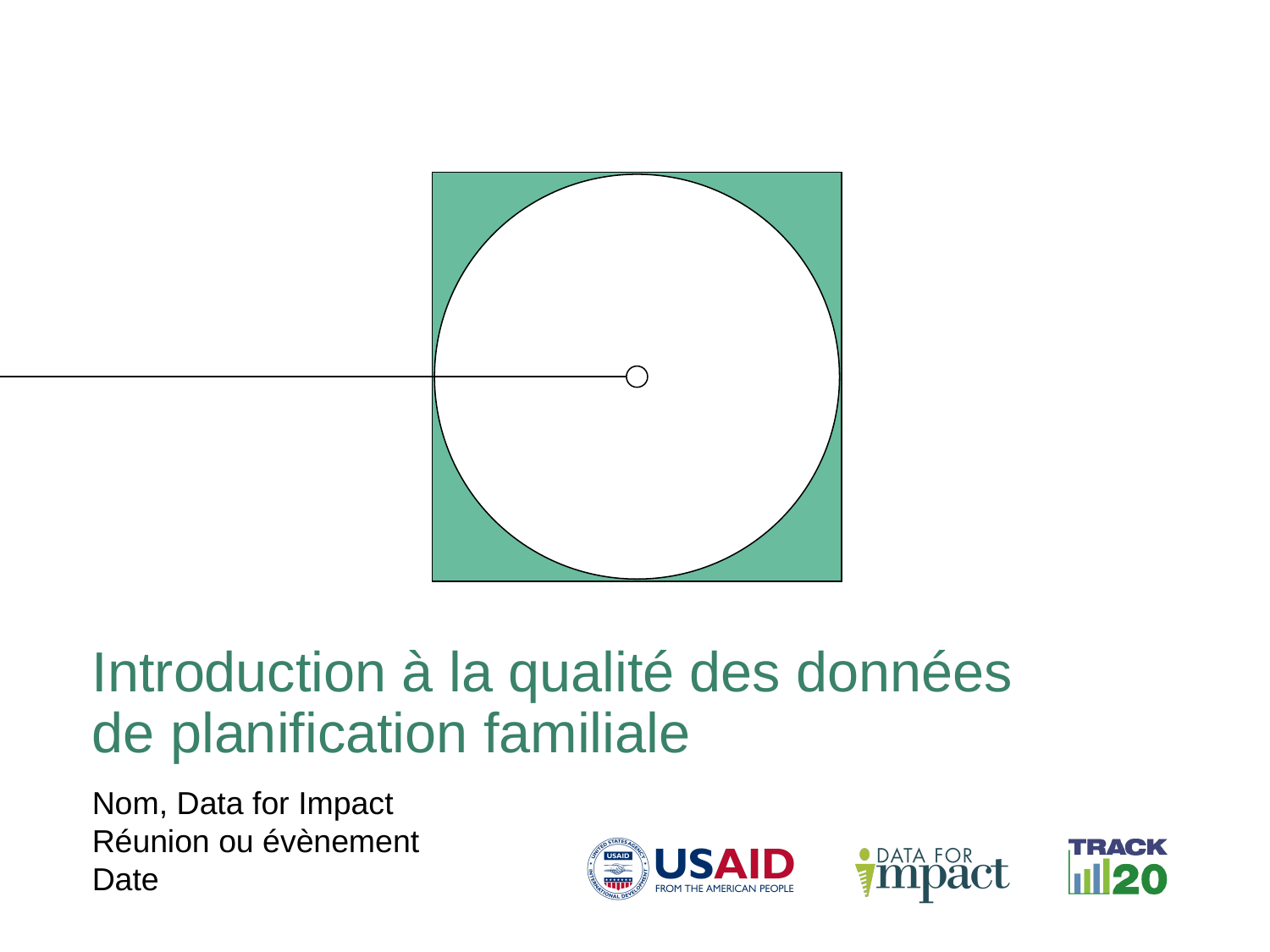

Introduction à la qualité des données
de planification familiale
Nom, Data for Impact
Réunion ou évènement
Date